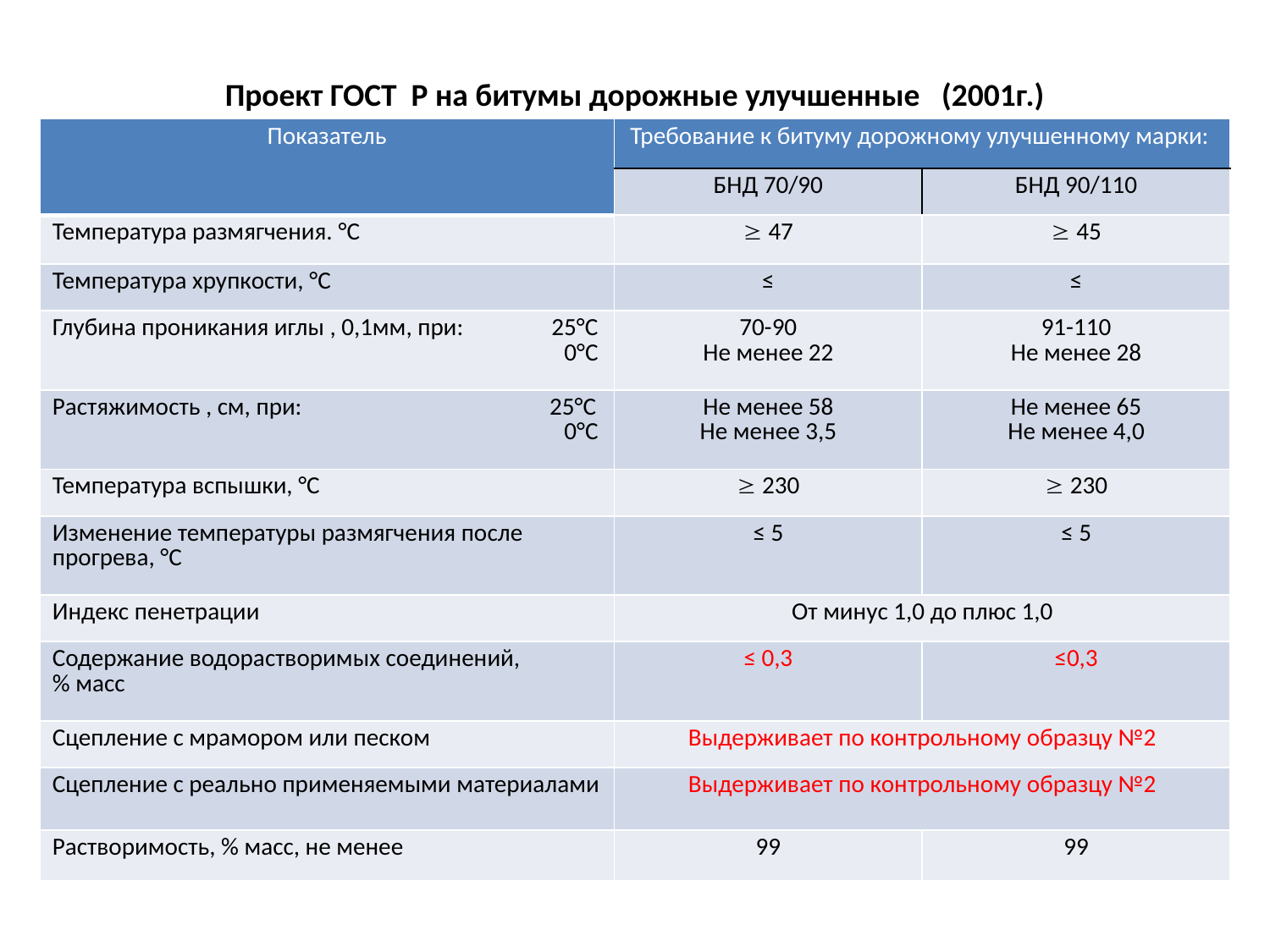

# Проект ГОСТ  Р на битумы дорожные улучшенные   (2001г.)
| Показатель | Требование к битуму дорожному улучшенному марки: |  |
| --- | --- | --- |
|  | БНД 70/90 | БНД 90/110 |
| Температура размягчения. °С | ≥ 47 | ≥ 45 |
| Температура хрупкости, °С | ≤ | ≤ |
| Глубина проникания иглы , 0,1мм, при: 25°С 0°С | 70-90 Не менее 22 | 91-110 Не менее 28 |
| Растяжимость , см, при: 25°С 0°С | Не менее 58 Не менее 3,5 | Не менее 65 Не менее 4,0 |
| Температура вспышки, °С | ≥ 230 | ≥ 230 |
| Изменение температуры размягчения после прогрева, °С | ≤ 5 | ≤ 5 |
| Индекс пенетрации | От минус 1,0 до плюс 1,0 |  |
| Содержание водорастворимых соединений, % масс | ≤ 0,3 | ≤0,3 |
| Сцепление с мрамором или песком | Выдерживает по контрольному образцу №2 |  |
| Сцепление с реально применяемыми материалами | Выдерживает по контрольному образцу №2 |  |
| Растворимость, % масс, не менее | 99 | 99 |